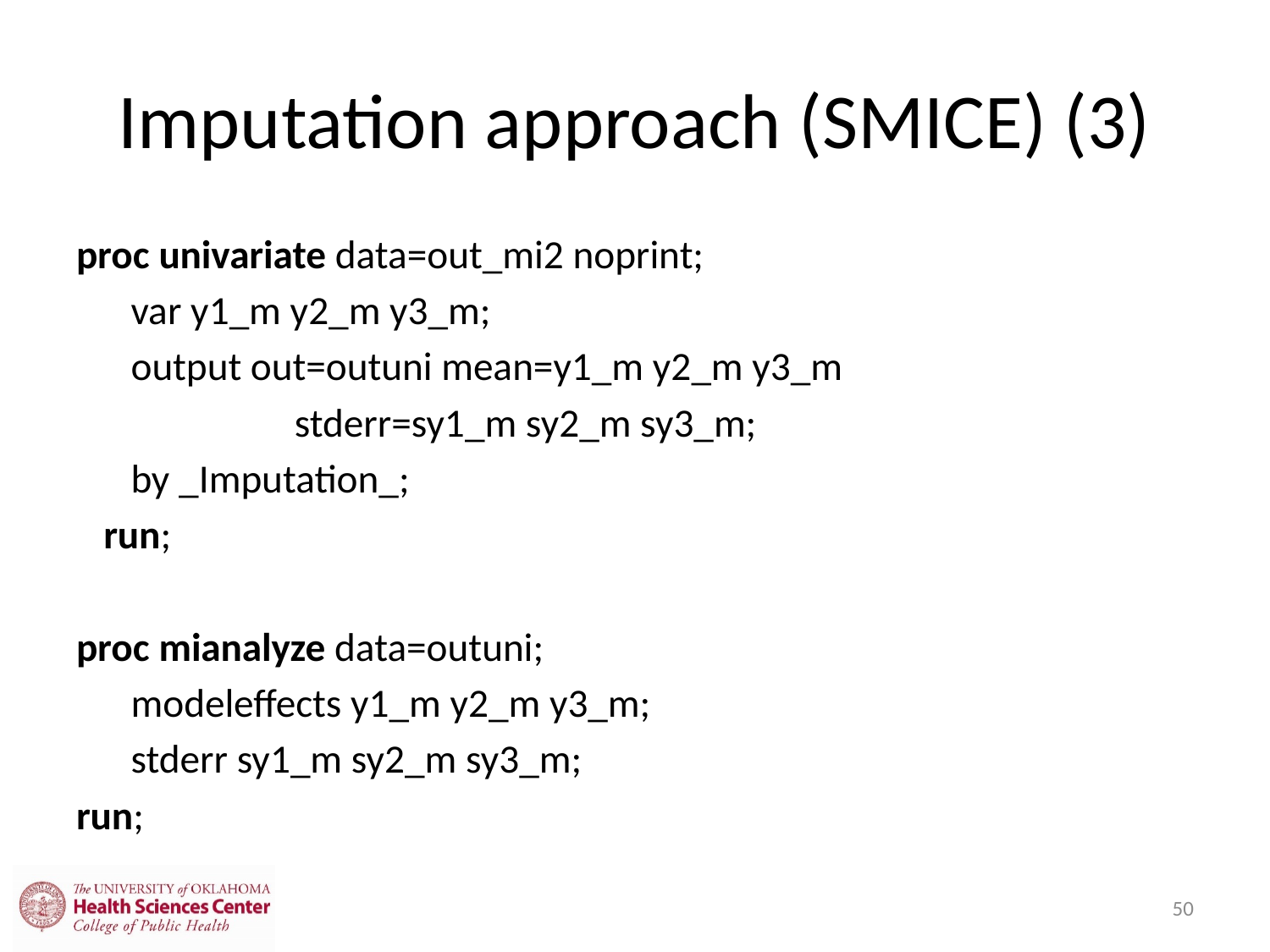

# Imputation approach (SMICE) (3)
proc univariate data=out_mi2 noprint;
      var y1_m y2_m y3_m;
      output out=outuni mean=y1_m y2_m y3_m
                        stderr=sy1_m sy2_m sy3_m;
      by _Imputation_;
   run;

proc mianalyze data=outuni;
      modeleffects y1_m y2_m y3_m;
      stderr sy1_m sy2_m sy3_m;
run;
50